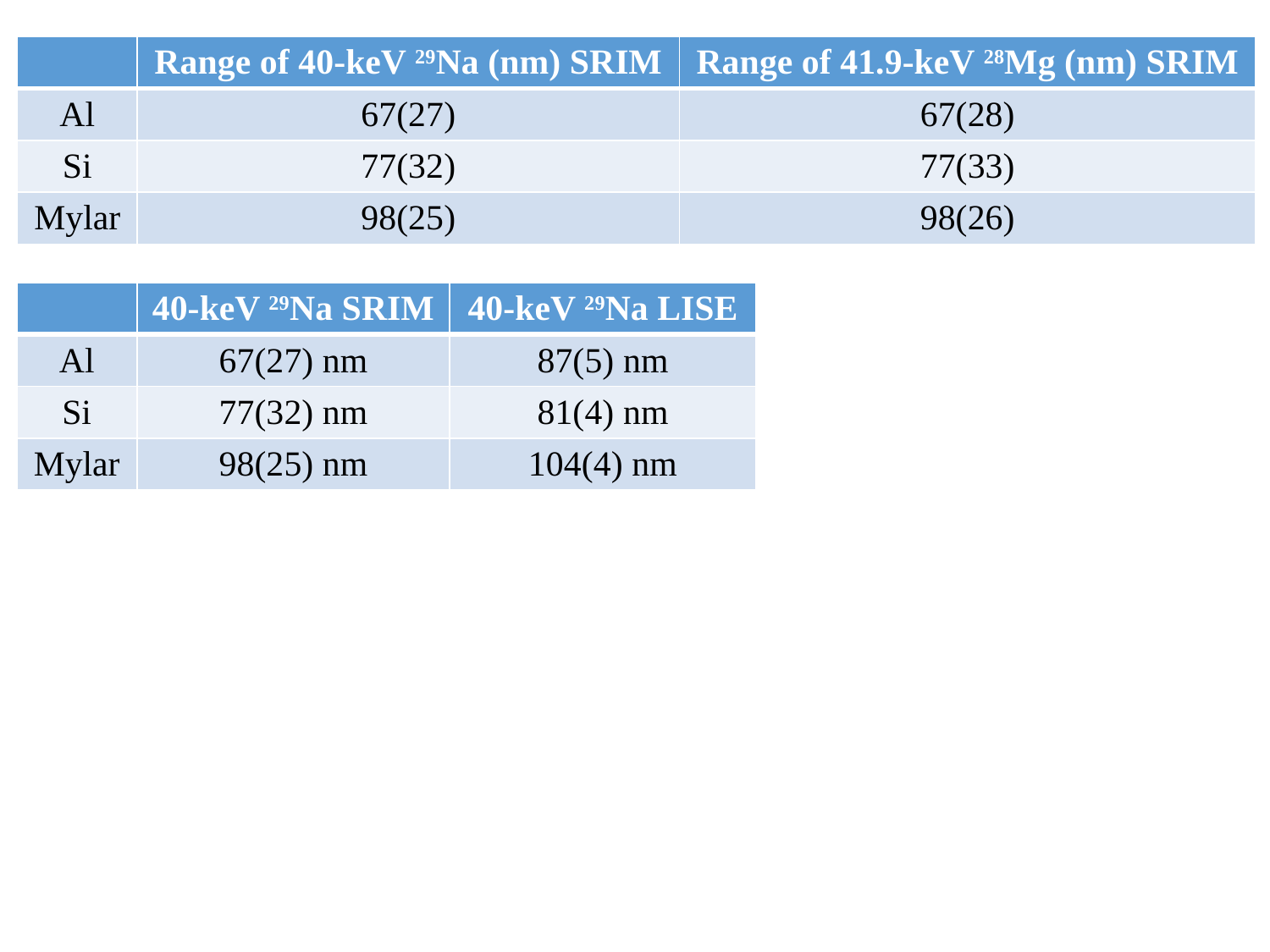

|  | Range of 40-keV 29Na (nm) SRIM | Range of 41.9-keV 28Mg (nm) SRIM |
| --- | --- | --- |
| Al | 67(27) | 67(28) |
| Si | 77(32) | 77(33) |
| Mylar | 98(25) | 98(26) |
|  | 40-keV 29Na SRIM | 40-keV 29Na LISE |
| --- | --- | --- |
| Al | 67(27) nm | 87(5) nm |
| Si | 77(32) nm | 81(4) nm |
| Mylar | 98(25) nm | 104(4) nm |